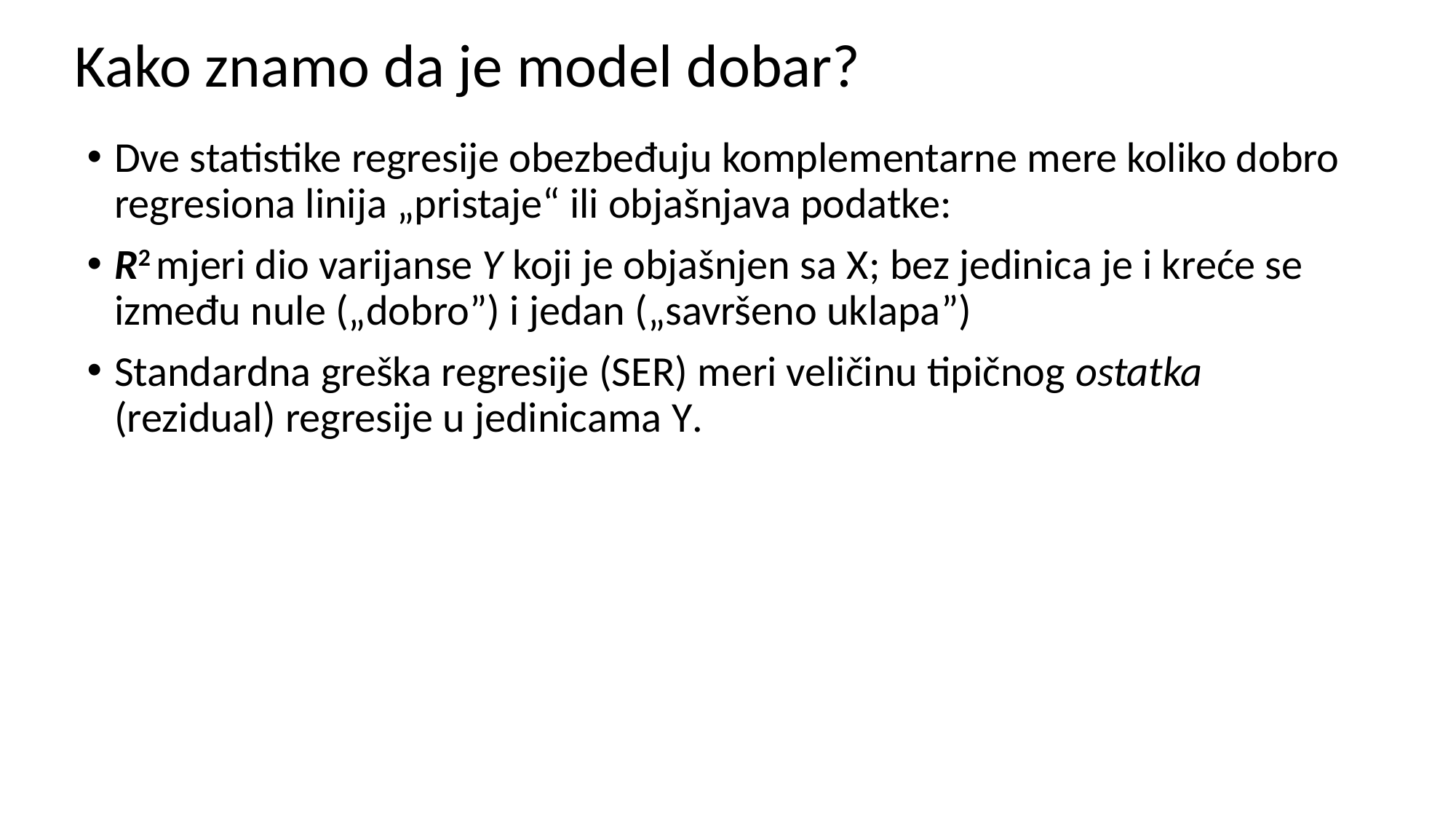

# Kako znamo da je model dobar?
Dve statistike regresije obezbeđuju komplementarne mere koliko dobro regresiona linija „pristaje“ ili objašnjava podatke:
R2 mjeri dio varijanse Y koji je objašnjen sa X; bez jedinica je i kreće se između nule („dobro”) i jedan („savršeno uklapa”)
Standardna greška regresije (SER) meri veličinu tipičnog ostatka (rezidual) regresije u jedinicama Y.